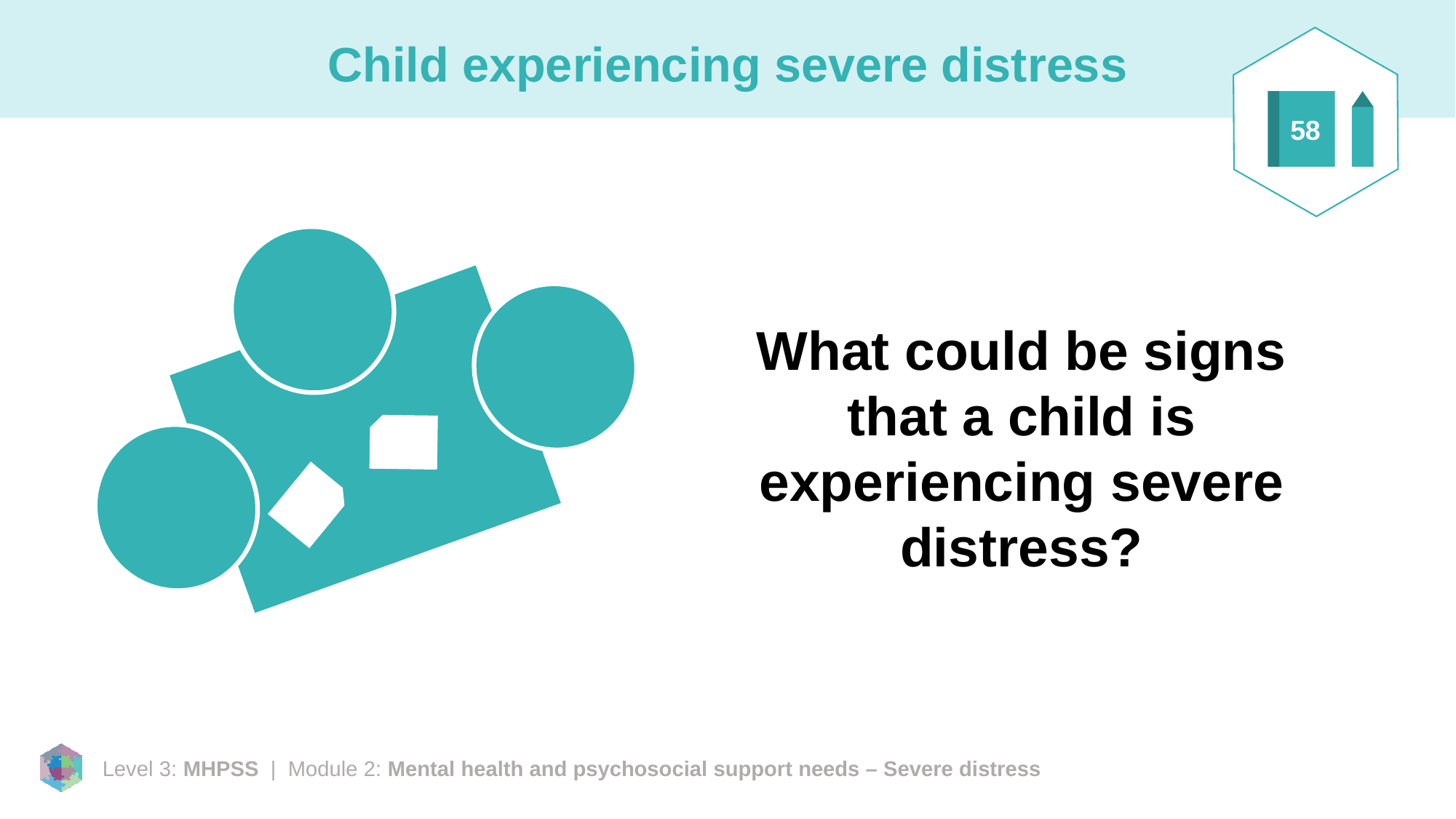

58

# Child experiencing severe distress

What could be signs that a child is experiencing severe distress?